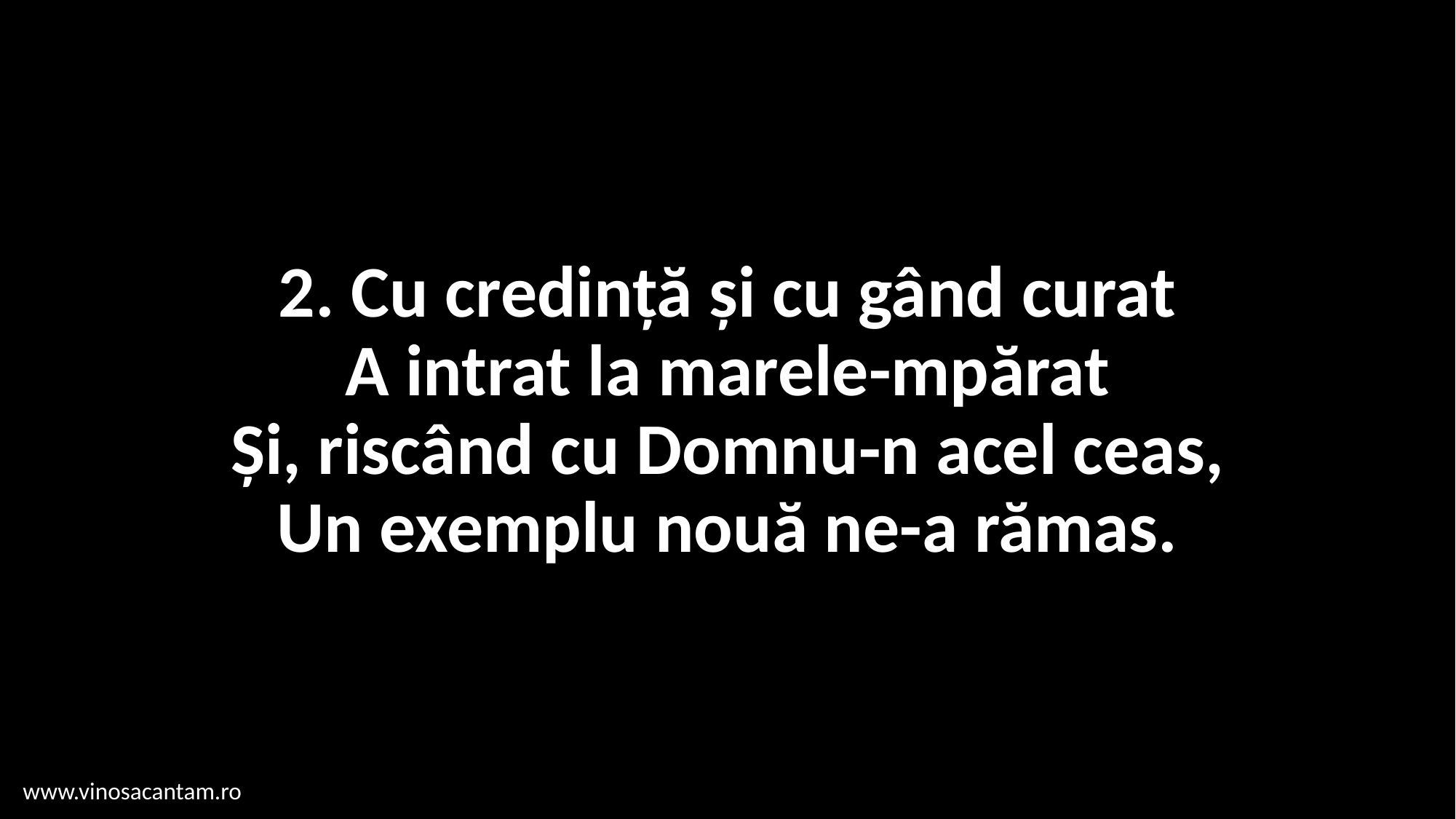

# 2. Cu credință și cu gând curat A intrat la marele-mpărat Și, riscând cu Domnu-n acel ceas, Un exemplu nouă ne-a rămas.
www.vinosacantam.ro